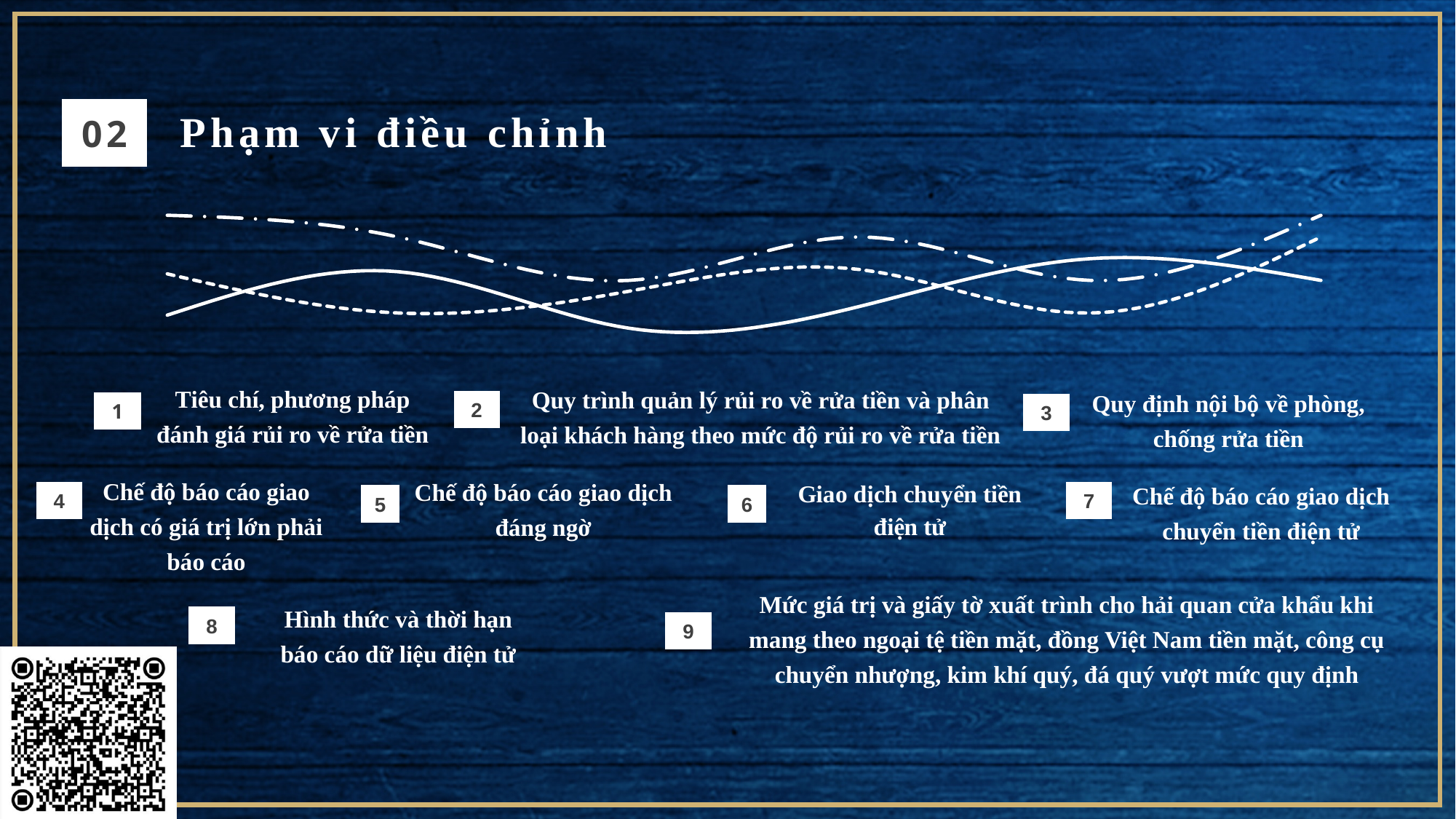

02
Phạm vi điều chỉnh

### Chart

| Category | Loạt 1 | Loạt 2 | loạt 4 |
|---|---|---|---|
| Nhập nội dung | 4.3 | 2.4 | 7.0 |
| Nhập nội dung | 2.5 | 4.4 | 6.0 |
| Nhập nội dung | 3.5 | 1.8 | 4.0 |
| Nhập nội dung | 4.5 | 2.8 | 6.0 |
| Nhập nội dung | 2.5 | 5.0 | 4.0 |
| Nhập nội dung | 6.0 | 4.0 | 7.0 |
Tiêu chí, phương pháp đánh giá rủi ro về rửa tiền
Quy trình quản lý rủi ro về rửa tiền và phân loại khách hàng theo mức độ rủi ro về rửa tiền
Quy định nội bộ về phòng, chống rửa tiền
2
1
3
Chế độ báo cáo giao dịch có giá trị lớn phải báo cáo
Chế độ báo cáo giao dịch đáng ngờ
Chế độ báo cáo giao dịch chuyển tiền điện tử
4
7
5
6
Mức giá trị và giấy tờ xuất trình cho hải quan cửa khẩu khi mang theo ngoại tệ tiền mặt, đồng Việt Nam tiền mặt, công cụ chuyển nhượng, kim khí quý, đá quý vượt mức quy định
Hình thức và thời hạn báo cáo dữ liệu điện tử
8
9